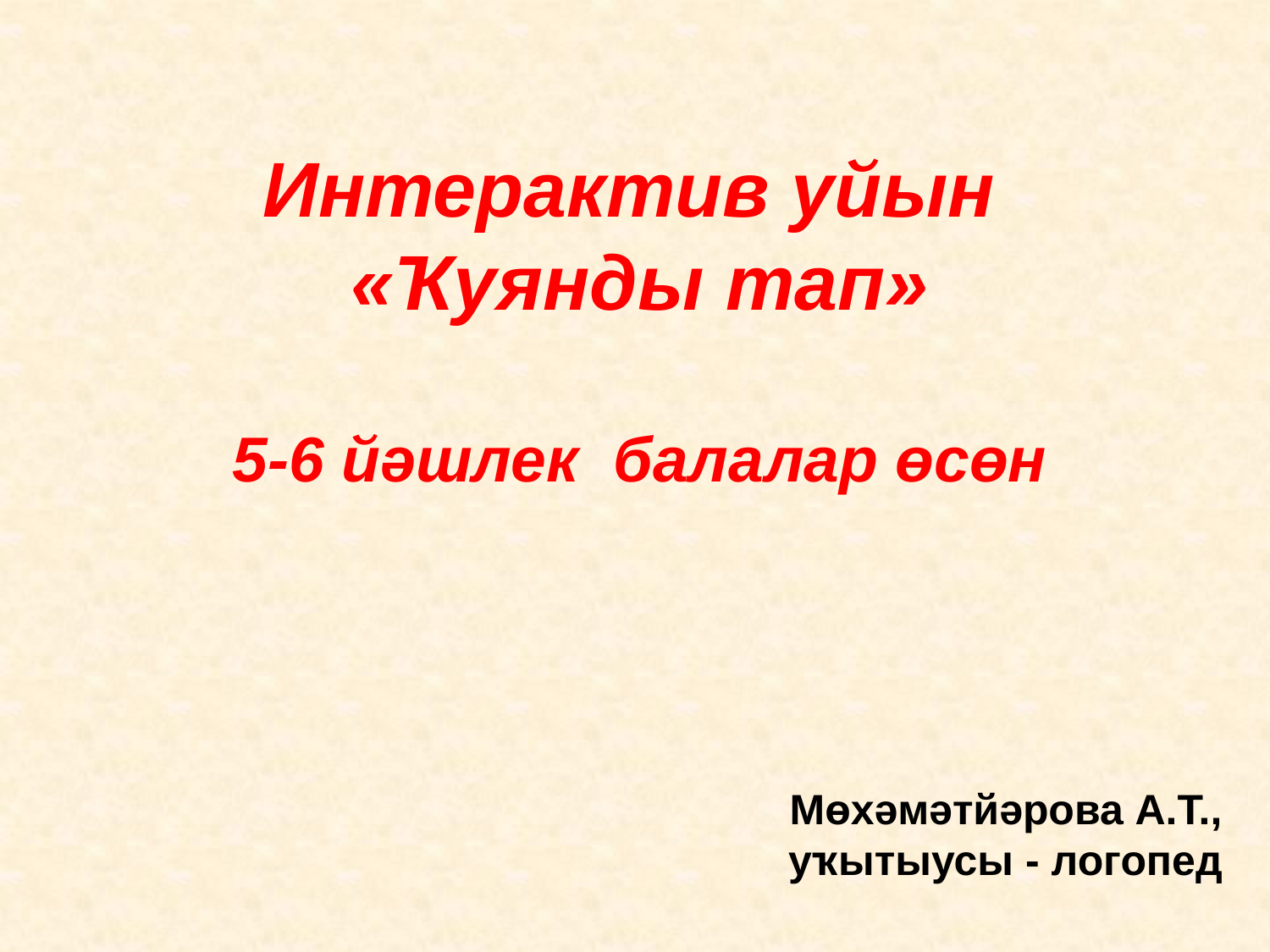

# Интерактив уйын «Ҡуянды тап» 5-6 йәшлек  балалар өсөн
Мөхәмәтйәрова А.Т.,
уҡытыусы - логопед